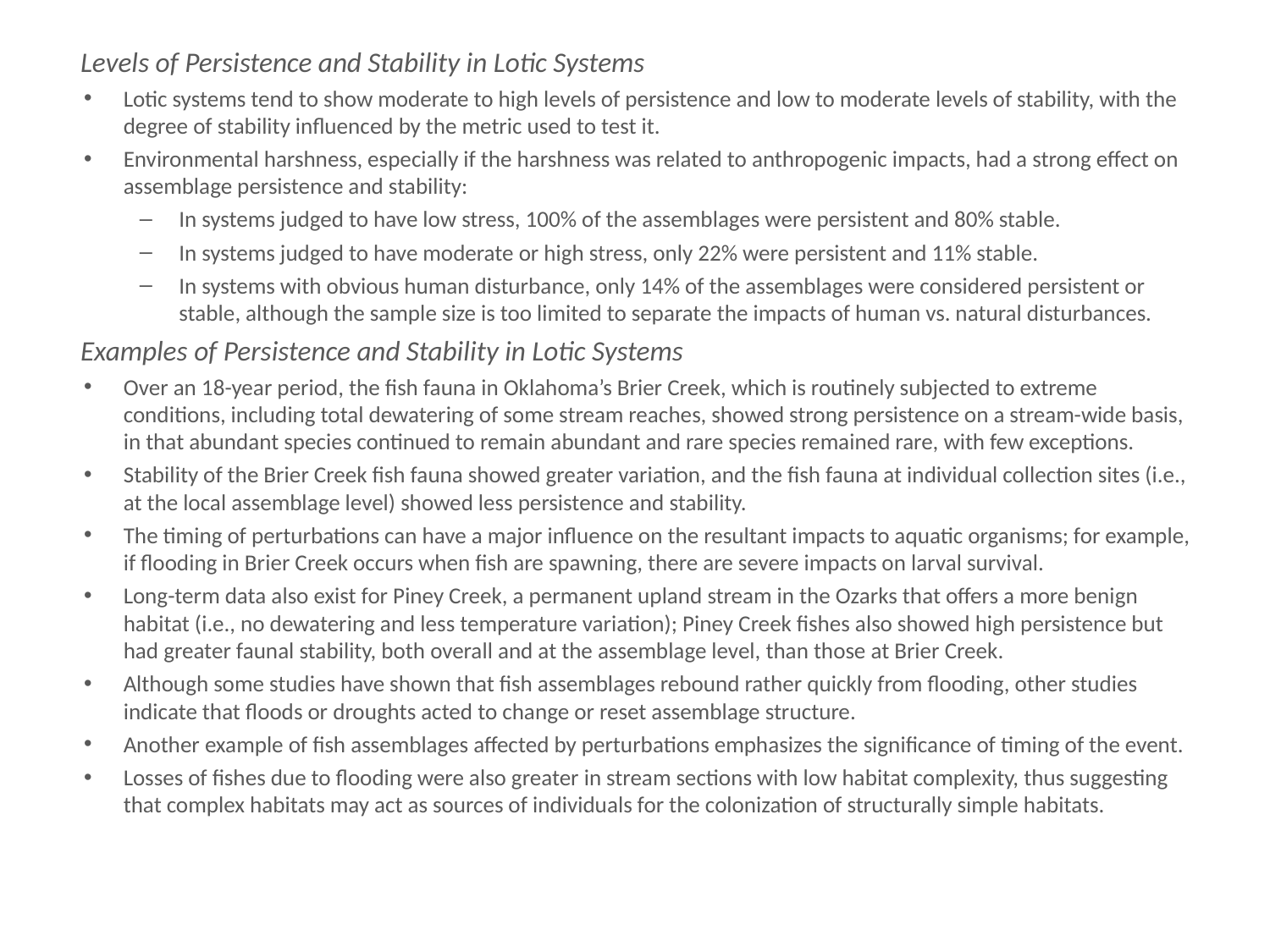

Levels of Persistence and Stability in Lotic Systems
Levels of Persistence and Stability in Lotic Systems
Lotic systems tend to show moderate to high levels of persistence and low to moderate levels of stability, with the degree of stability influenced by the metric used to test it.
Environmental harshness, especially if the harshness was related to anthropogenic impacts, had a strong effect on assemblage persistence and stability:
In systems judged to have low stress, 100% of the assemblages were persistent and 80% stable.
In systems judged to have moderate or high stress, only 22% were persistent and 11% stable.
In systems with obvious human disturbance, only 14% of the assemblages were considered persistent or stable, although the sample size is too limited to separate the impacts of human vs. natural disturbances.
Examples of Persistence and Stability in Lotic Systems
Over an 18-year period, the fish fauna in Oklahoma’s Brier Creek, which is routinely subjected to extreme conditions, including total dewatering of some stream reaches, showed strong persistence on a stream-wide basis, in that abundant species continued to remain abundant and rare species remained rare, with few exceptions.
Stability of the Brier Creek fish fauna showed greater variation, and the fish fauna at individual collection sites (i.e., at the local assemblage level) showed less persistence and stability.
The timing of perturbations can have a major influence on the resultant impacts to aquatic organisms; for example, if flooding in Brier Creek occurs when fish are spawning, there are severe impacts on larval survival.
Long-term data also exist for Piney Creek, a permanent upland stream in the Ozarks that offers a more benign habitat (i.e., no dewatering and less temperature variation); Piney Creek fishes also showed high persistence but had greater faunal stability, both overall and at the assemblage level, than those at Brier Creek.
Although some studies have shown that fish assemblages rebound rather quickly from flooding, other studies indicate that floods or droughts acted to change or reset assemblage structure.
Another example of fish assemblages affected by perturbations emphasizes the significance of timing of the event.
Losses of fishes due to flooding were also greater in stream sections with low habitat complexity, thus suggesting that complex habitats may act as sources of individuals for the colonization of structurally simple habitats.